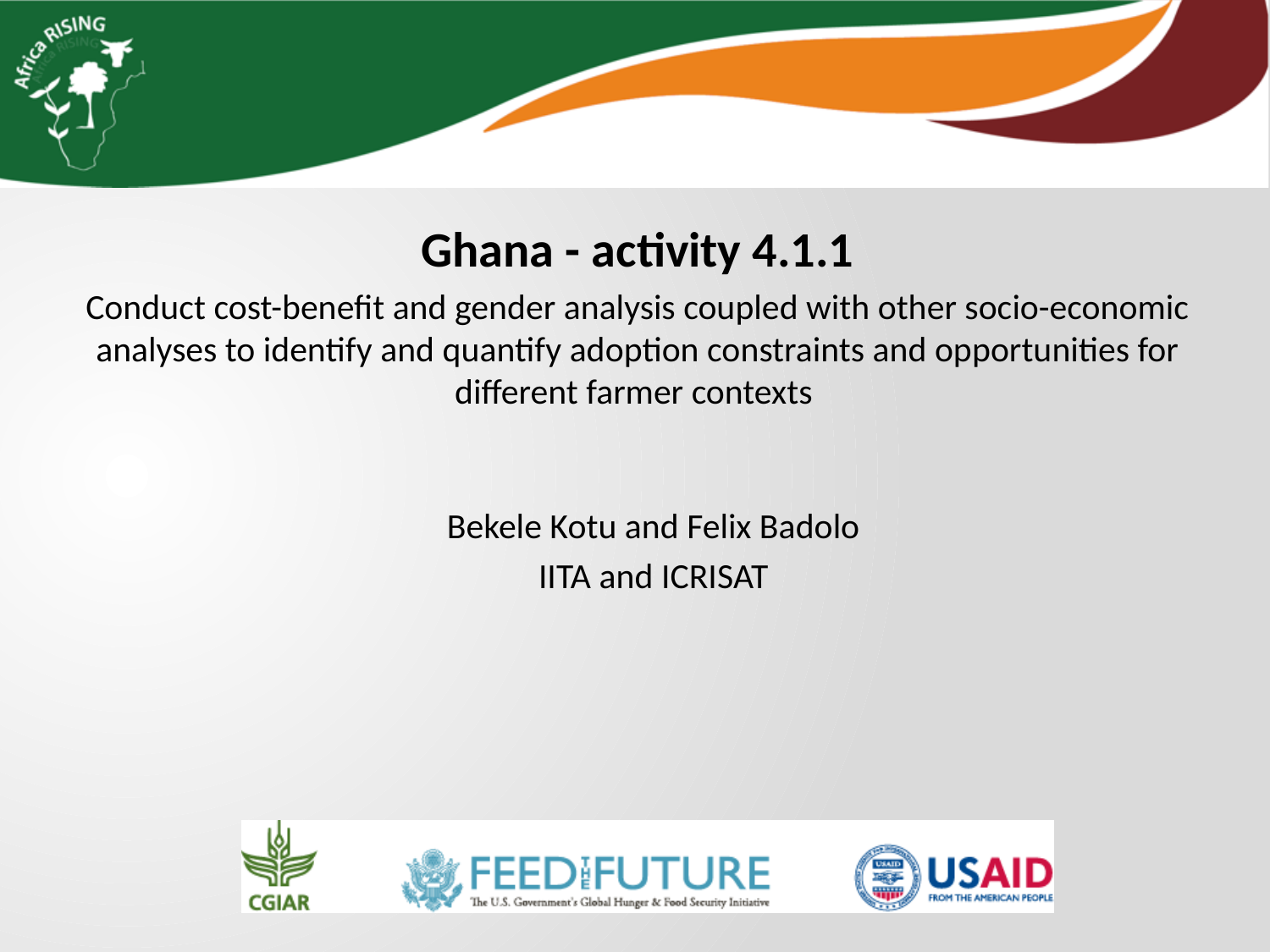

Ghana - activity 4.1.1
Conduct cost-benefit and gender analysis coupled with other socio-economic analyses to identify and quantify adoption constraints and opportunities for different farmer contexts
Bekele Kotu and Felix Badolo
IITA and ICRISAT